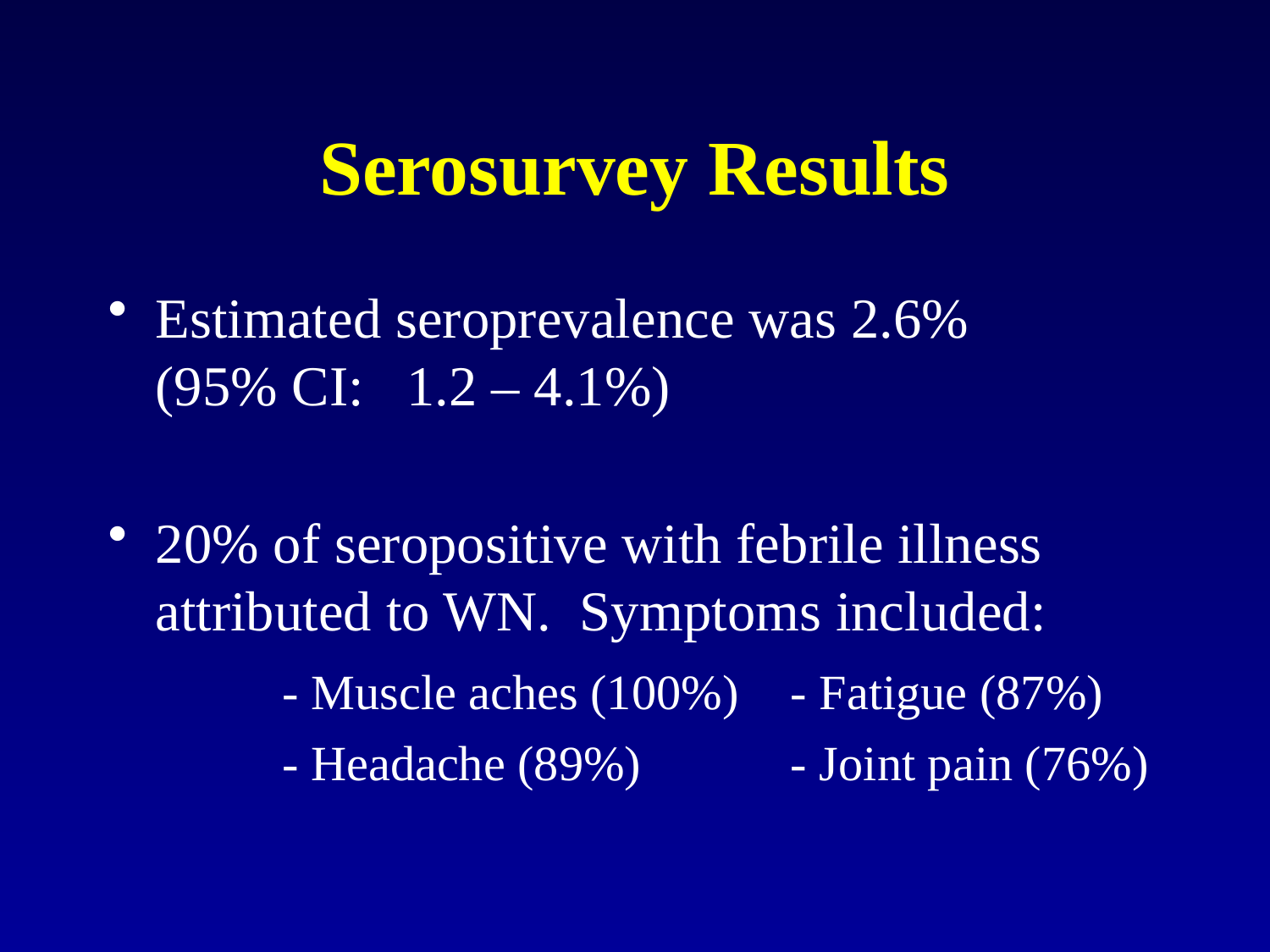

# Serosurvey Results
Estimated seroprevalence was 2.6%       (95% CI:   1.2 – 4.1%)

20% of seropositive with febrile illness attributed to WN.  Symptoms included:
		- Muscle aches (100%)	- Fatigue (87%)
		- Headache (89%)		- Joint pain (76%)